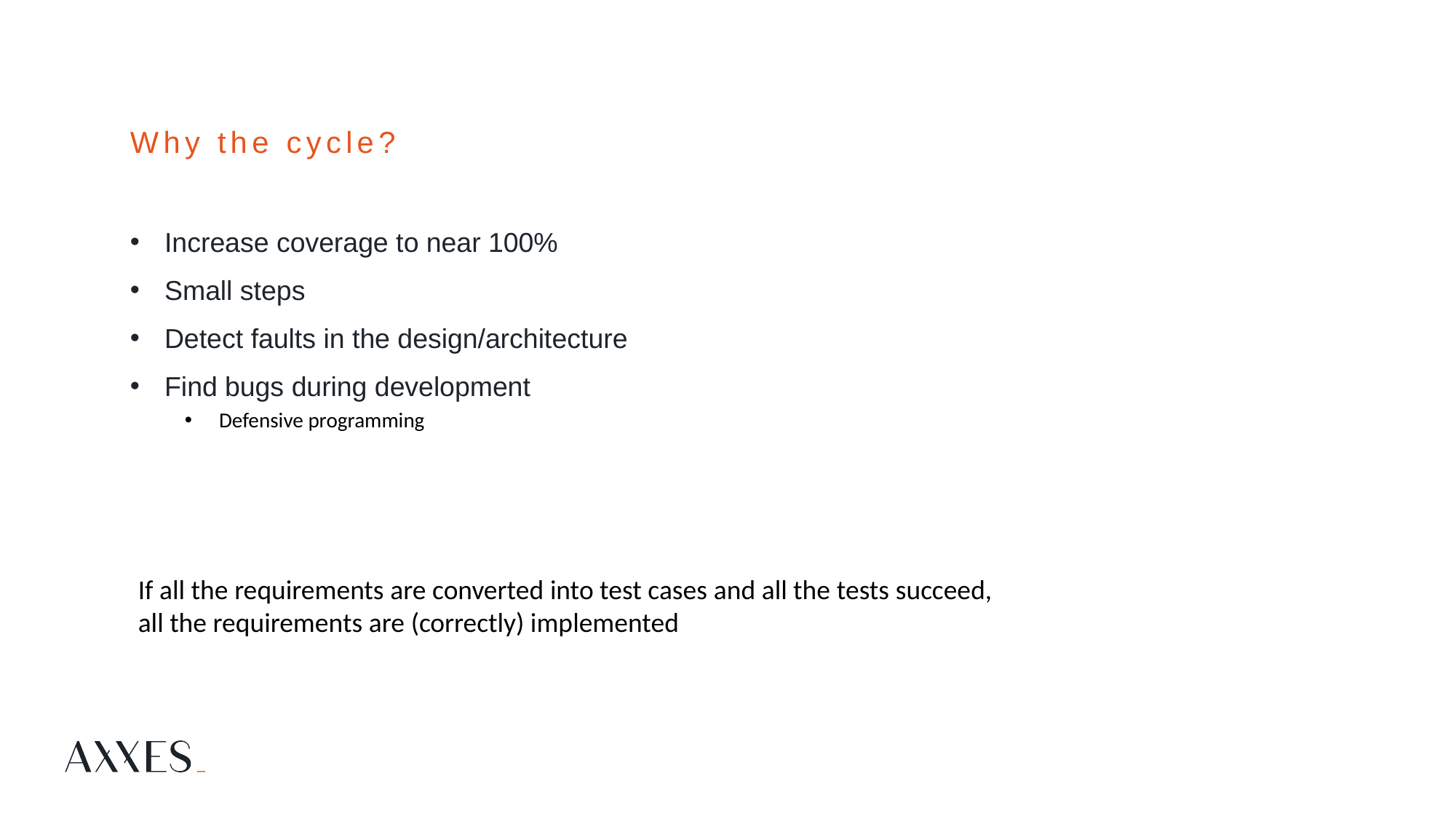

# Why the cycle?
Increase coverage to near 100%
Small steps
Detect faults in the design/architecture
Find bugs during development
Defensive programming

If all the requirements are converted into test cases and all the tests succeed,
all the requirements are (correctly) implemented